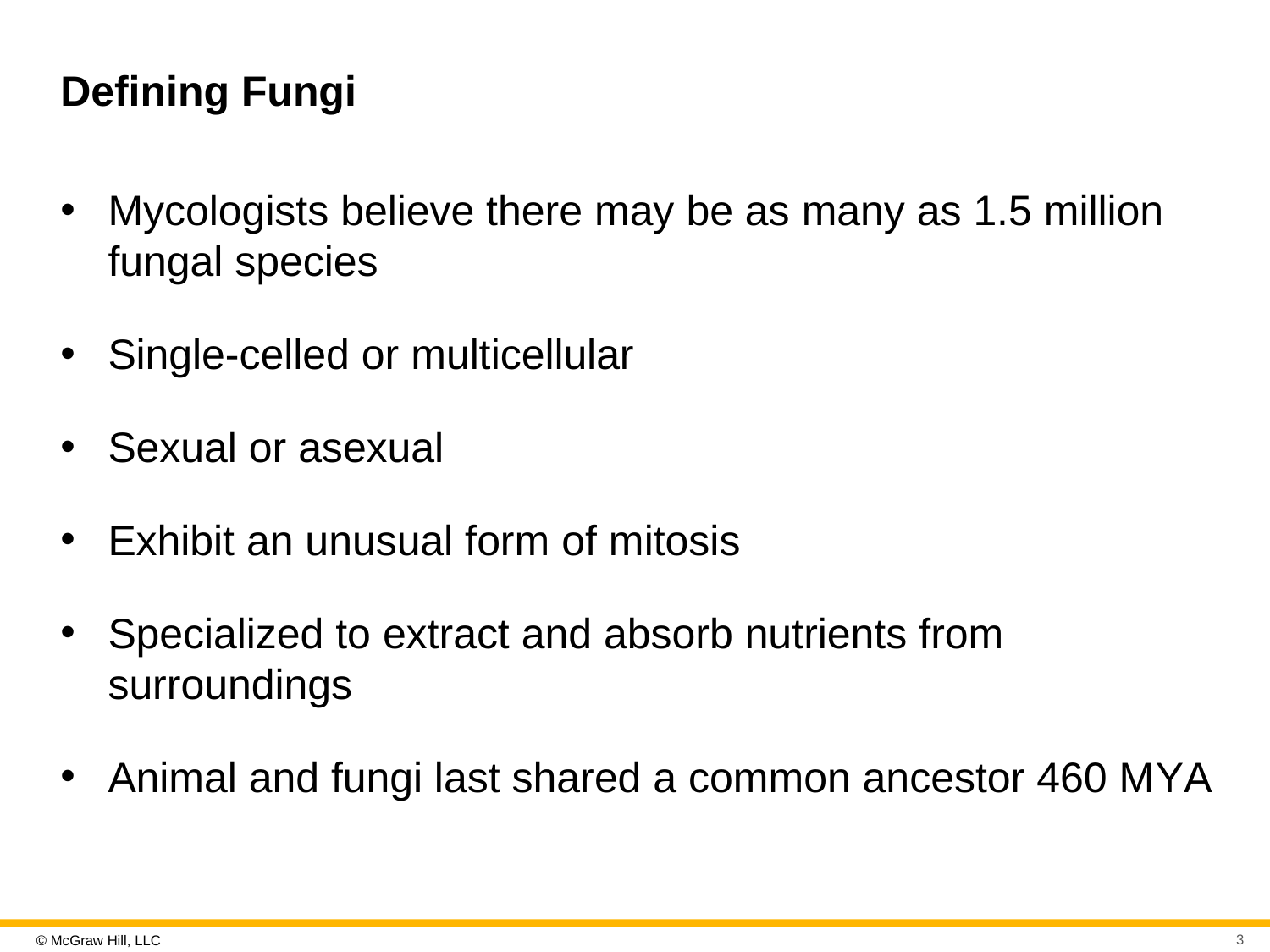

# Defining Fungi
Mycologists believe there may be as many as 1.5 million fungal species
Single-celled or multicellular
Sexual or asexual
Exhibit an unusual form of mitosis
Specialized to extract and absorb nutrients from surroundings
Animal and fungi last shared a common ancestor 460 M Y A
3